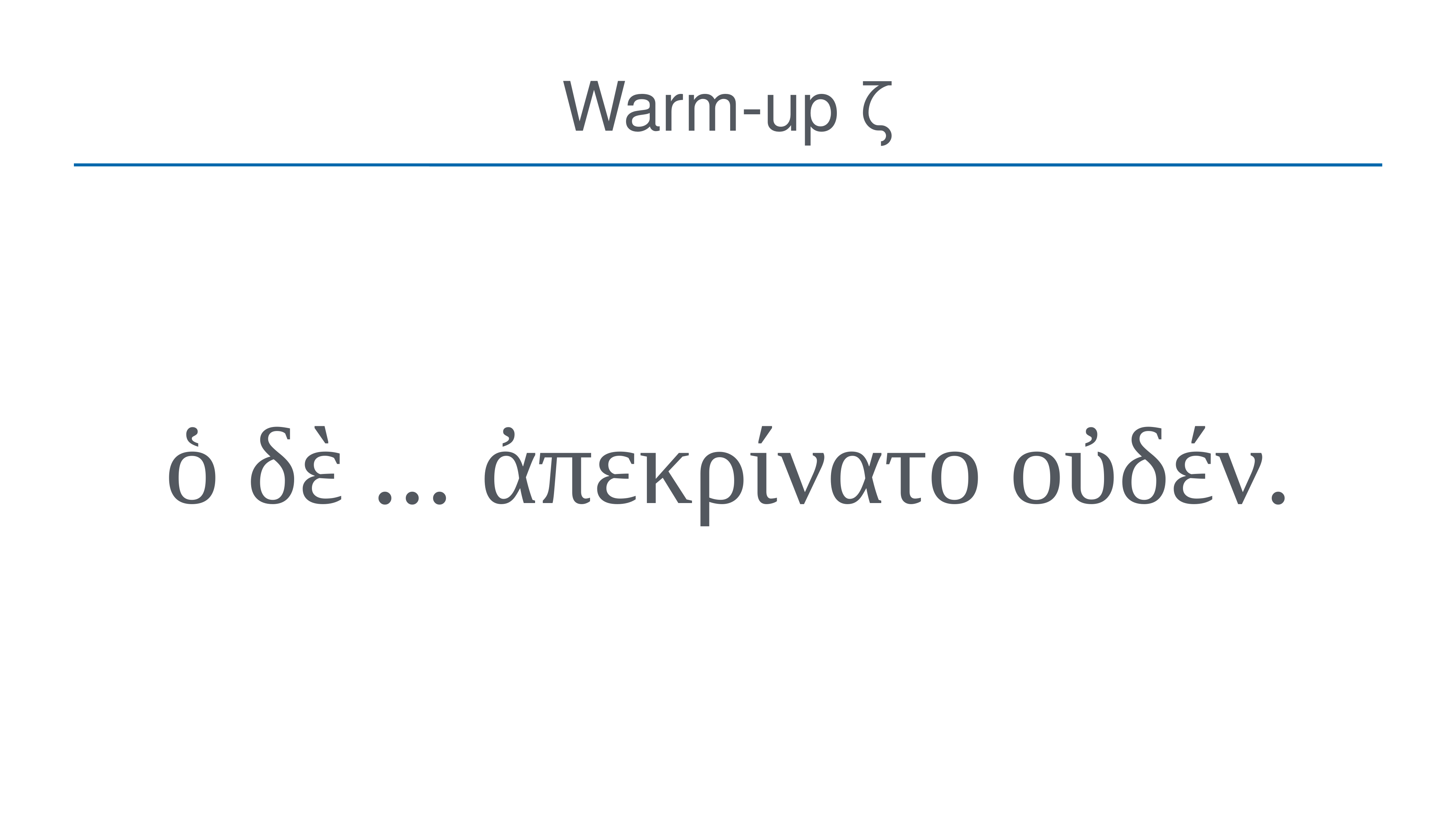

# Warm-up ζ
ὁ δὲ ... ἀπεκρίνατο οὐδέν.